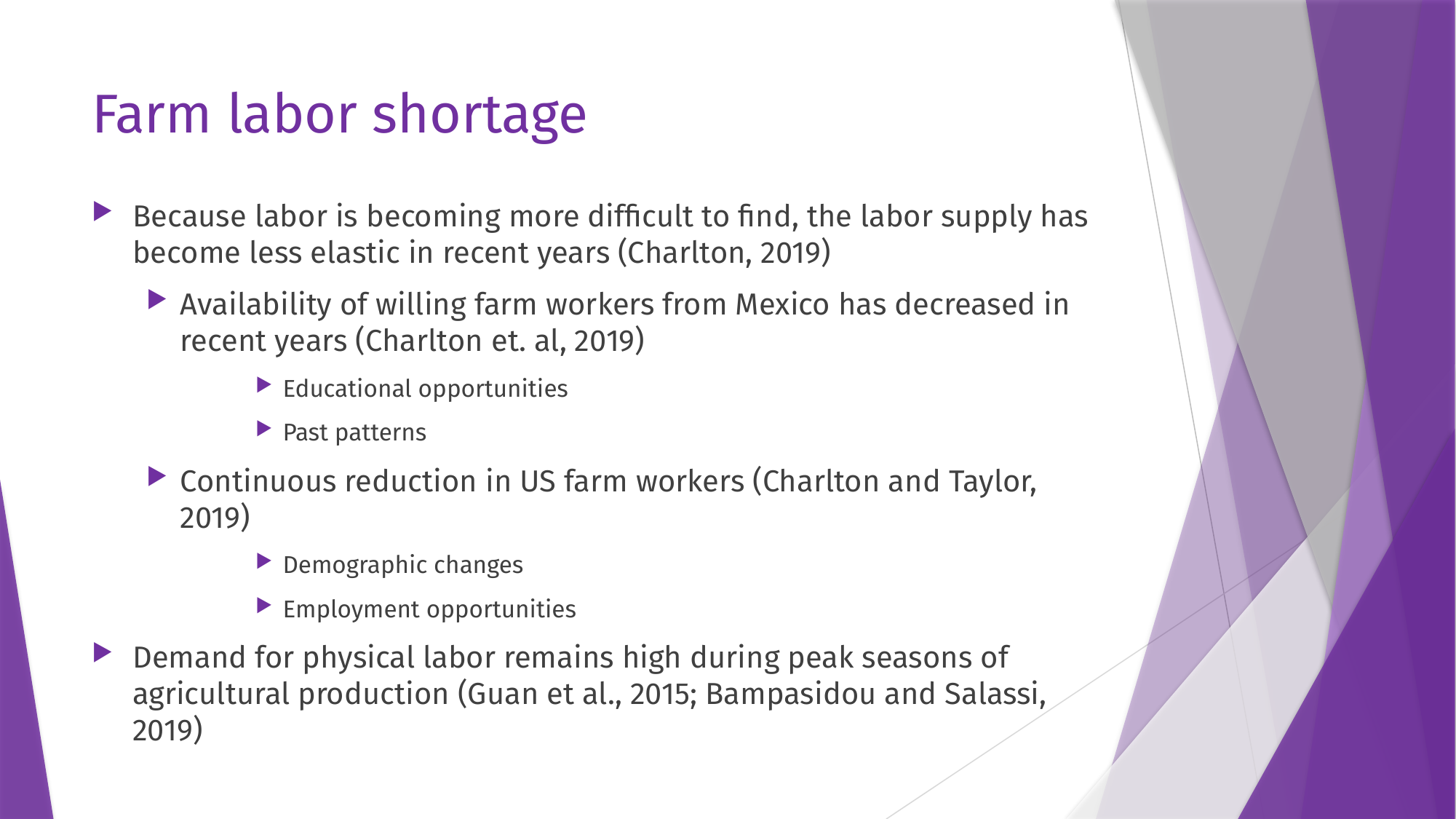

# Farm labor shortage
Because labor is becoming more difficult to find, the labor supply has become less elastic in recent years (Charlton, 2019)
Availability of willing farm workers from Mexico has decreased in recent years (Charlton et. al, 2019)
Educational opportunities
Past patterns
Continuous reduction in US farm workers (Charlton and Taylor, 2019)
Demographic changes
Employment opportunities
Demand for physical labor remains high during peak seasons of agricultural production (Guan et al., 2015; Bampasidou and Salassi, 2019)